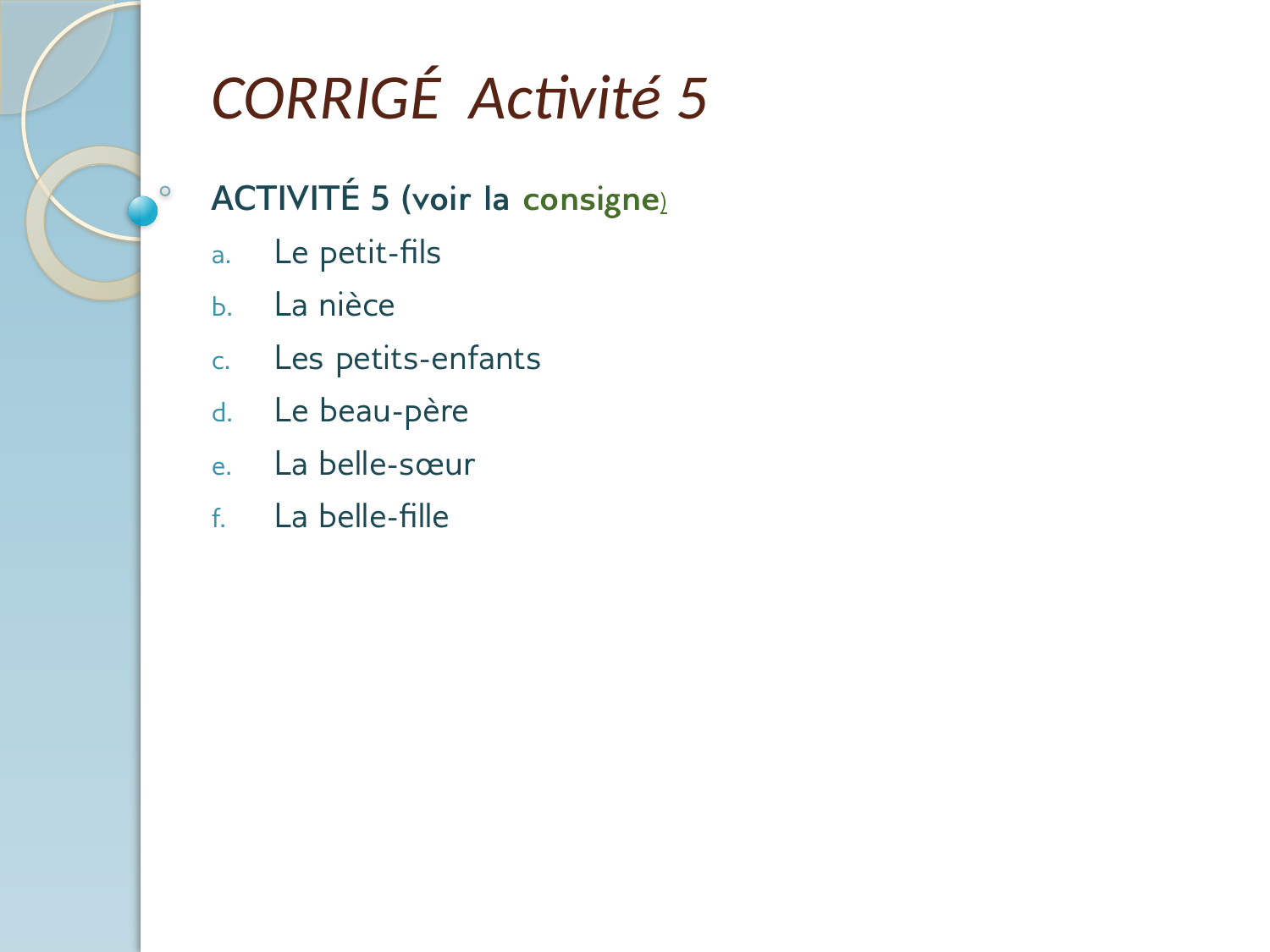

# CORRIGÉ  Activité 5
ACTIVITÉ 5 (voir la consigne)
Le petit-fils
La nièce
Les petits-enfants
Le beau-père
La belle-soeur
La belle-fille